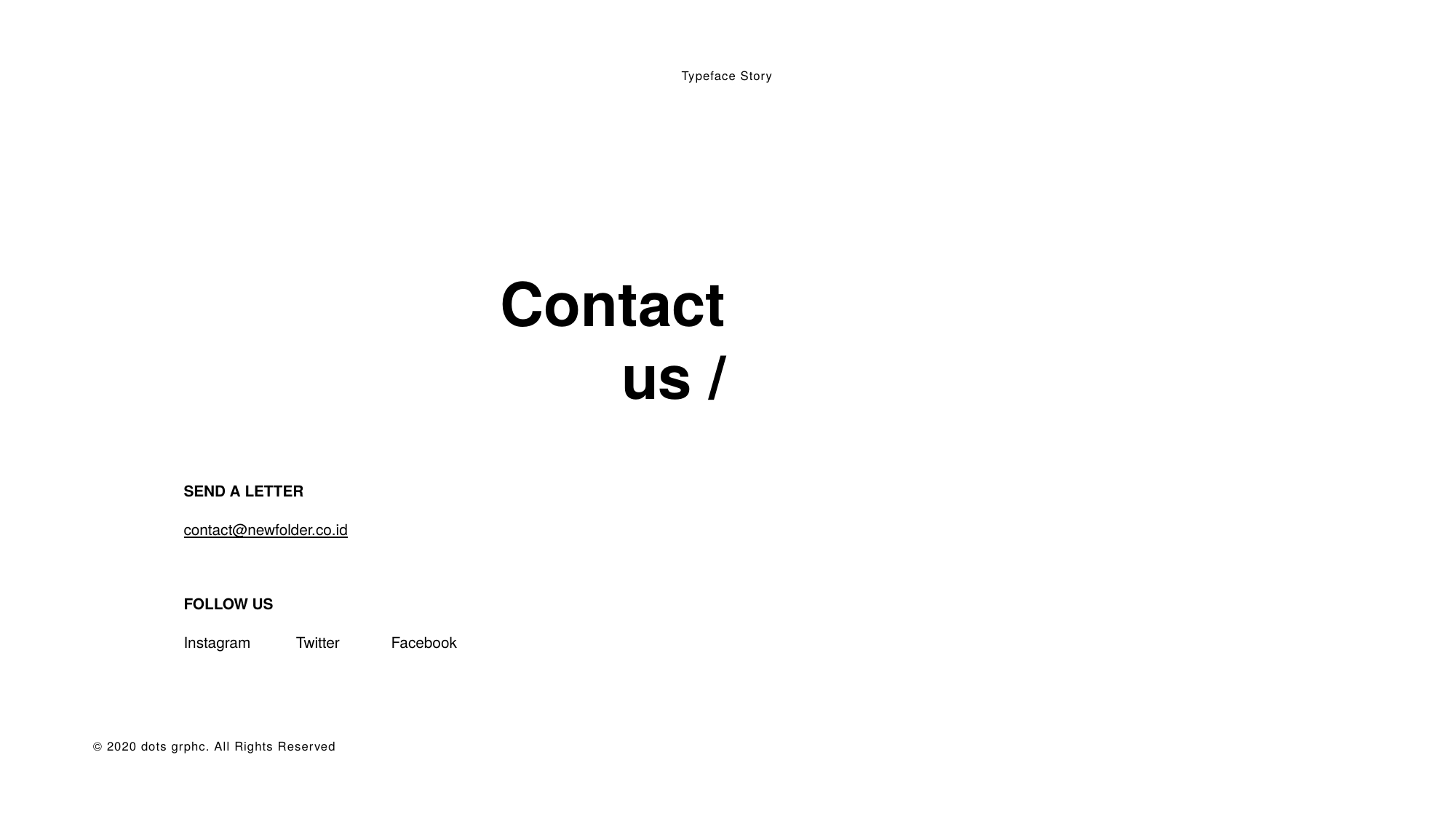

Typeface Story
Contact us /
SEND A LETTER
contact@newfolder.co.id
FOLLOW US
Twitter
Facebook
Instagram
© 2020 dots grphc. All Rights Reserved